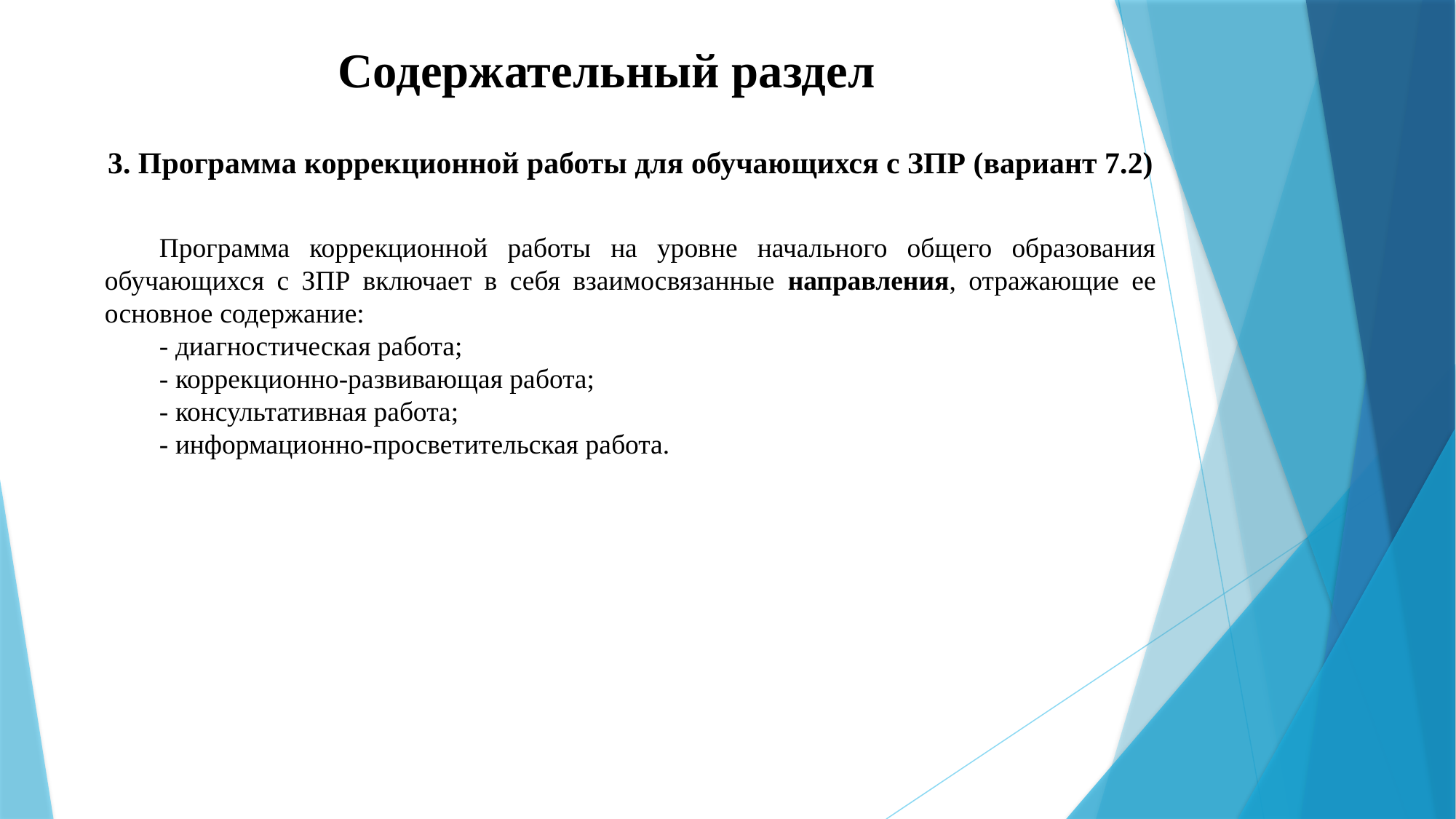

# Содержательный раздел
3. Программа коррекционной работы для обучающихся с ЗПР (вариант 7.2)

Программа коррекционной работы на уровне начального общего образования обучающихся с ЗПР включает в себя взаимосвязанные направления, отражающие ее основное содержание:
- диагностическая работа;
- коррекционно-развивающая работа;
- консультативная работа;
- информационно-просветительская работа.